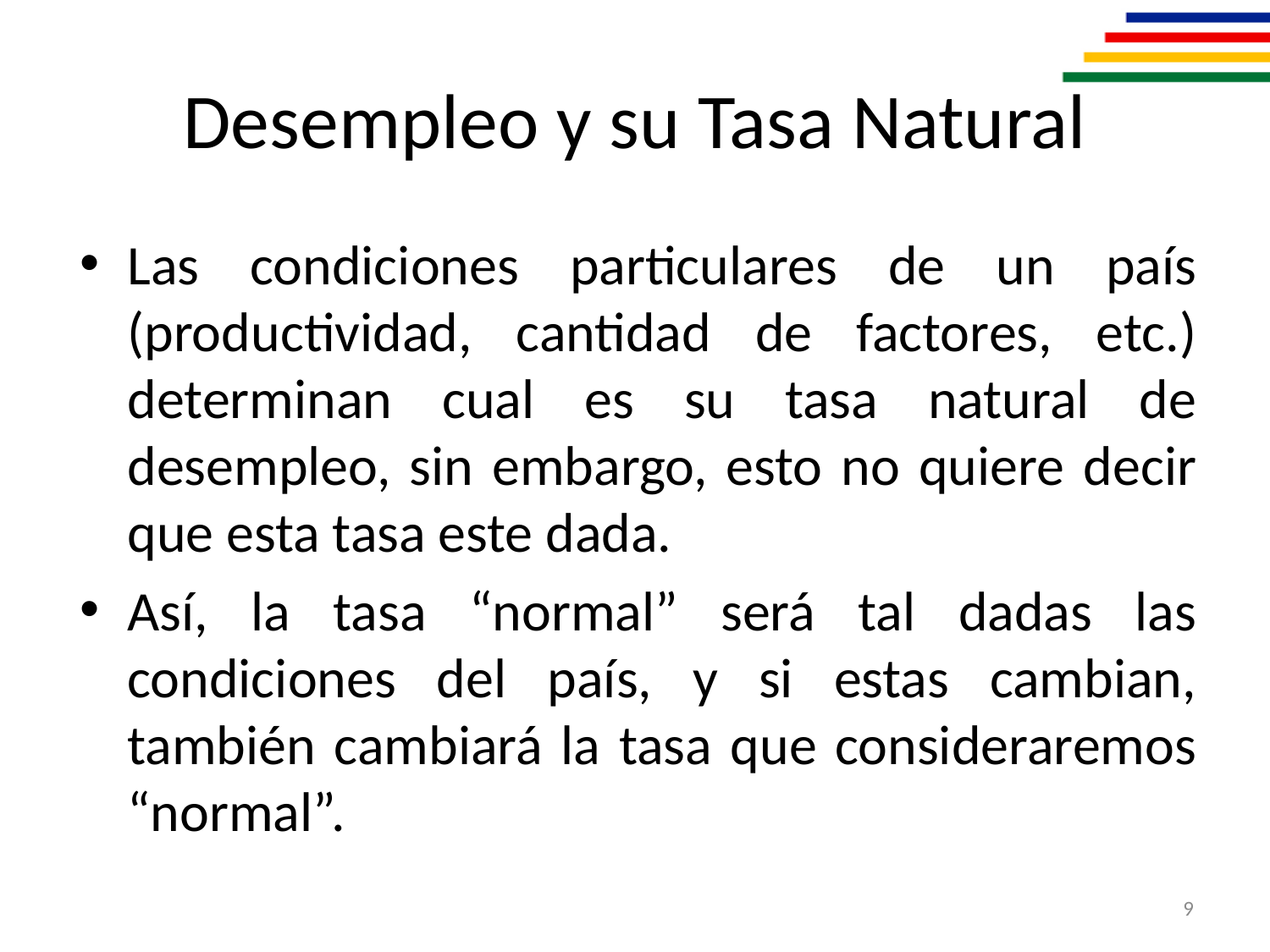

# Desempleo y su Tasa Natural
Las condiciones particulares de un país (productividad, cantidad de factores, etc.) determinan cual es su tasa natural de desempleo, sin embargo, esto no quiere decir que esta tasa este dada.
Así, la tasa “normal” será tal dadas las condiciones del país, y si estas cambian, también cambiará la tasa que consideraremos “normal”.
9